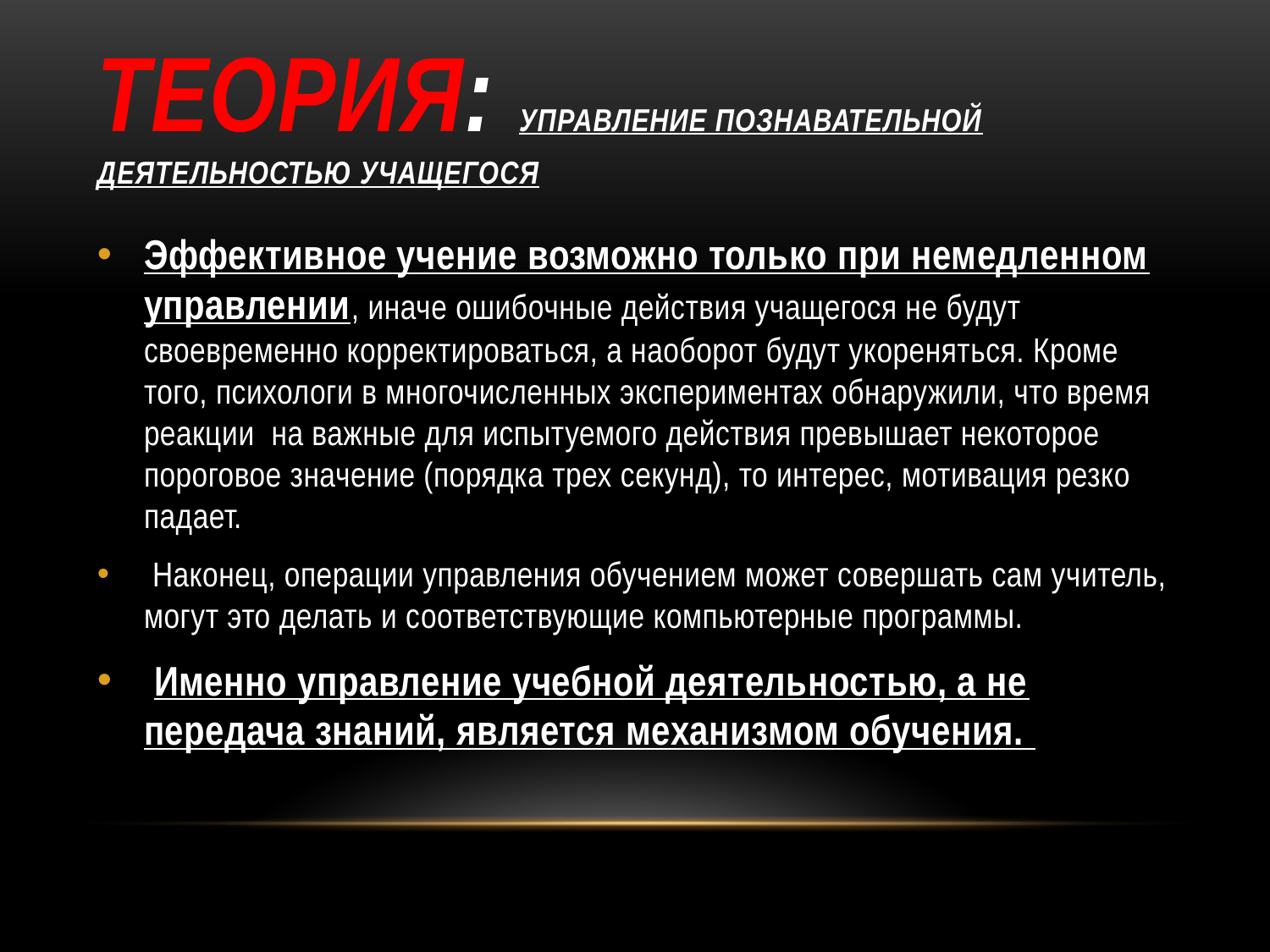

# Теория: Управление познавательной деятельностью учащегося
Эффективное учение возможно только при немедленном управлении, иначе ошибочные действия учащегося не будут своевременно корректироваться, а наоборот будут укореняться. Кроме того, психологи в многочисленных экспериментах обнаружили, что время реакции  на важные для испытуемого действия превышает некоторое пороговое значение (порядка трех секунд), то интерес, мотивация резко падает.
 Наконец, операции управления обучением может совершать сам учитель, могут это делать и соответствующие компьютерные программы.
 Именно управление учебной деятельностью, а не передача знаний, является механизмом обучения.